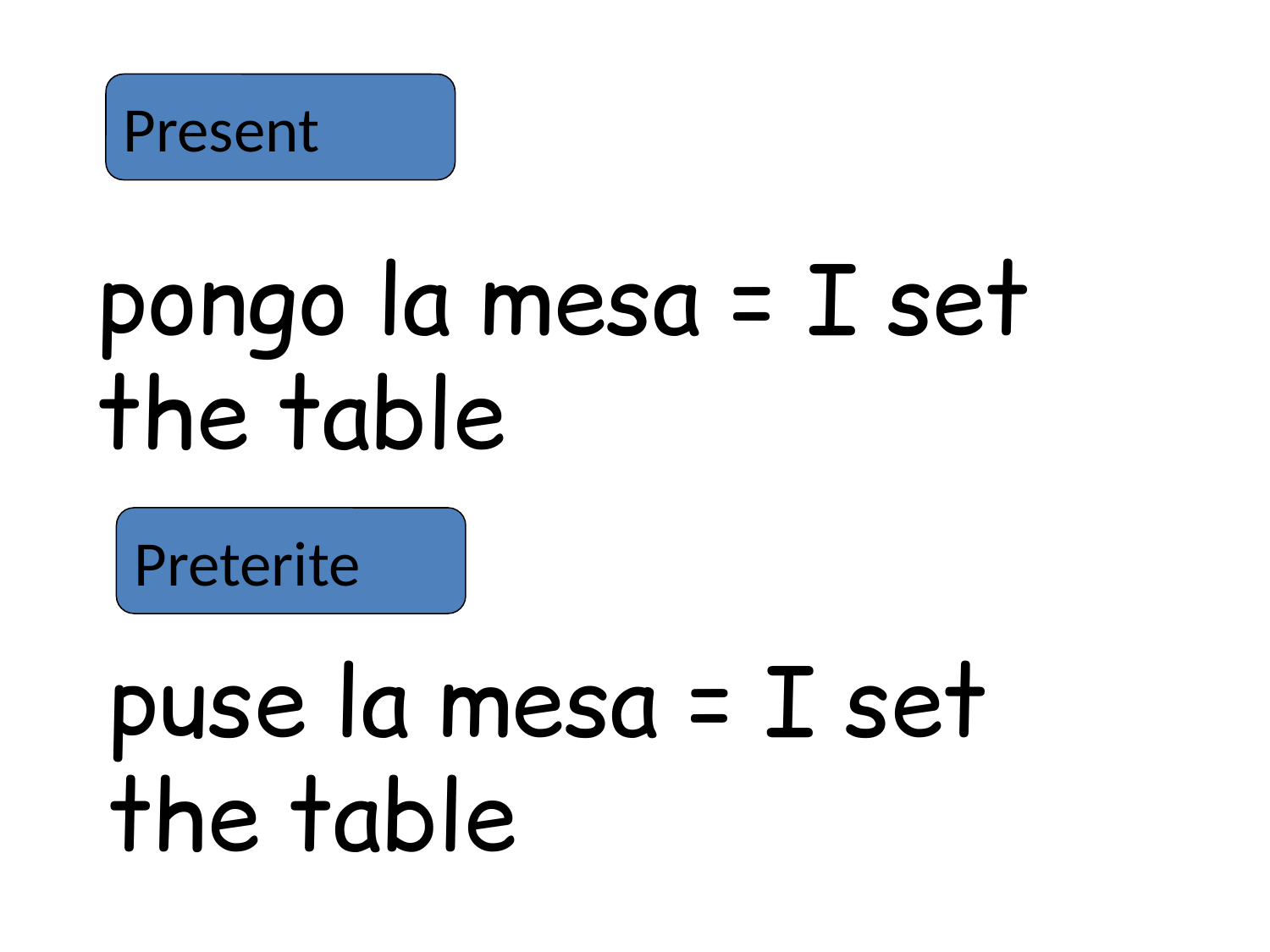

Present
pongo la mesa = I set the table
Preterite
puse la mesa = I set the table